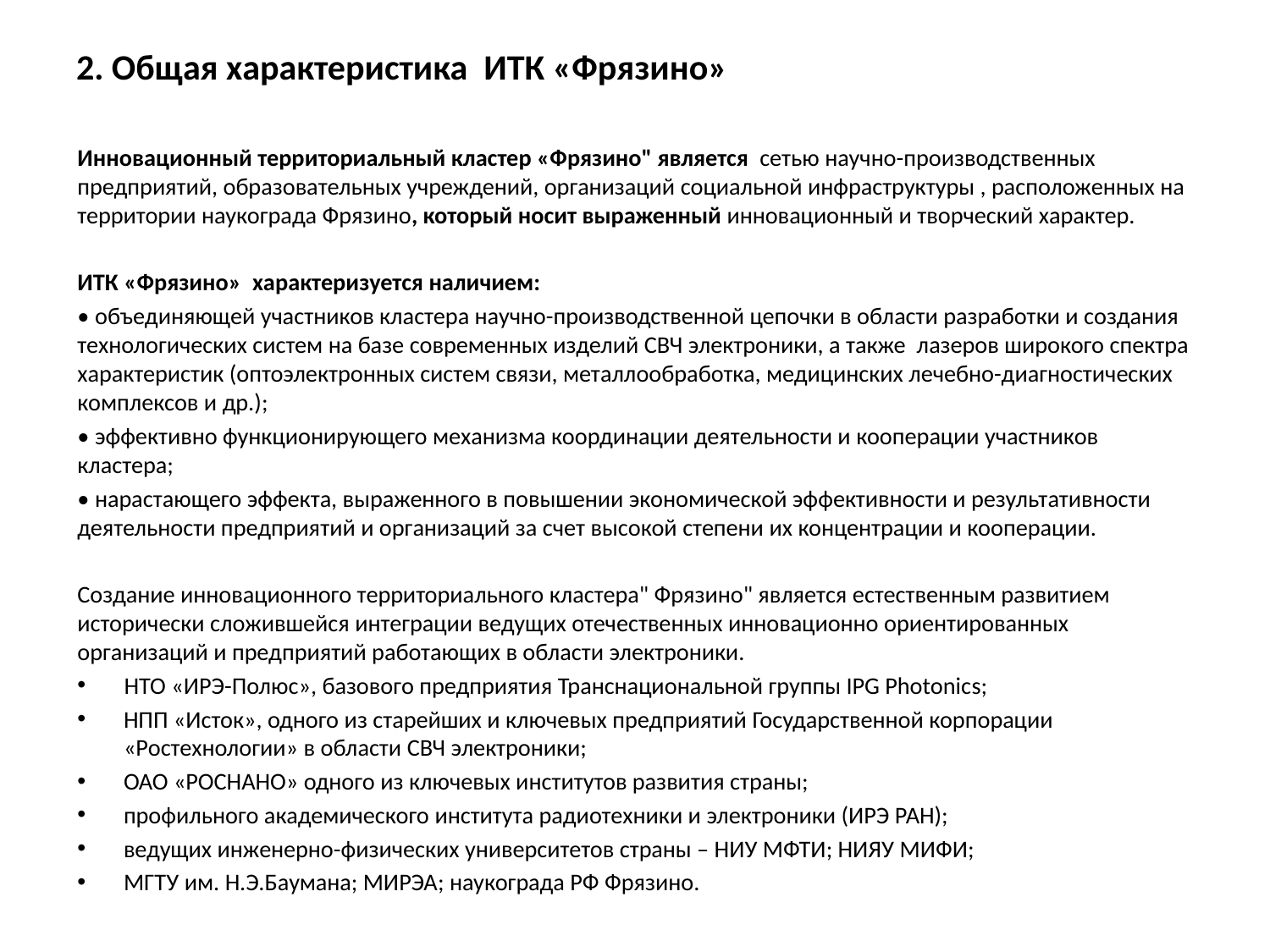

# 2. Общая характеристика  ИТК «Фрязино»
Инновационный территориальный кластер «Фрязино" является  сетью научно-производственных предприятий, образовательных учреждений, организаций социальной инфраструктуры , расположенных на территории наукограда Фрязино, который носит выраженный инновационный и творческий характер.

ИТК «Фрязино»  характеризуется наличием:
• объединяющей участников кластера научно-производственной цепочки в области разработки и создания технологических систем на базе современных изделий СВЧ электроники, а также  лазеров широкого спектра характеристик (оптоэлектронных систем связи, металлообработка, медицинских лечебно-диагностических комплексов и др.);
• эффективно функционирующего механизма координации деятельности и кооперации участников кластера;
• нарастающего эффекта, выраженного в повышении экономической эффективности и результативности деятельности предприятий и организаций за счет высокой степени их концентрации и кооперации.

Создание инновационного территориального кластера" Фрязино" является естественным развитием исторически сложившейся интеграции ведущих отечественных инновационно ориентированных организаций и предприятий работающих в области электроники.
       НТО «ИРЭ-Полюс», базового предприятия Транснациональной группы IPG Photonics;
НПП «Исток», одного из старейших и ключевых предприятий Государственной корпорации «Ростехнологии» в области СВЧ электроники;
ОАО «РОСНАНО» одного из ключевых институтов развития страны;
профильного академического института радиотехники и электроники (ИРЭ РАН);
ведущих инженерно-физических университетов страны – НИУ МФТИ; НИЯУ МИФИ;
МГТУ им. Н.Э.Баумана; МИРЭА; наукограда РФ Фрязино.